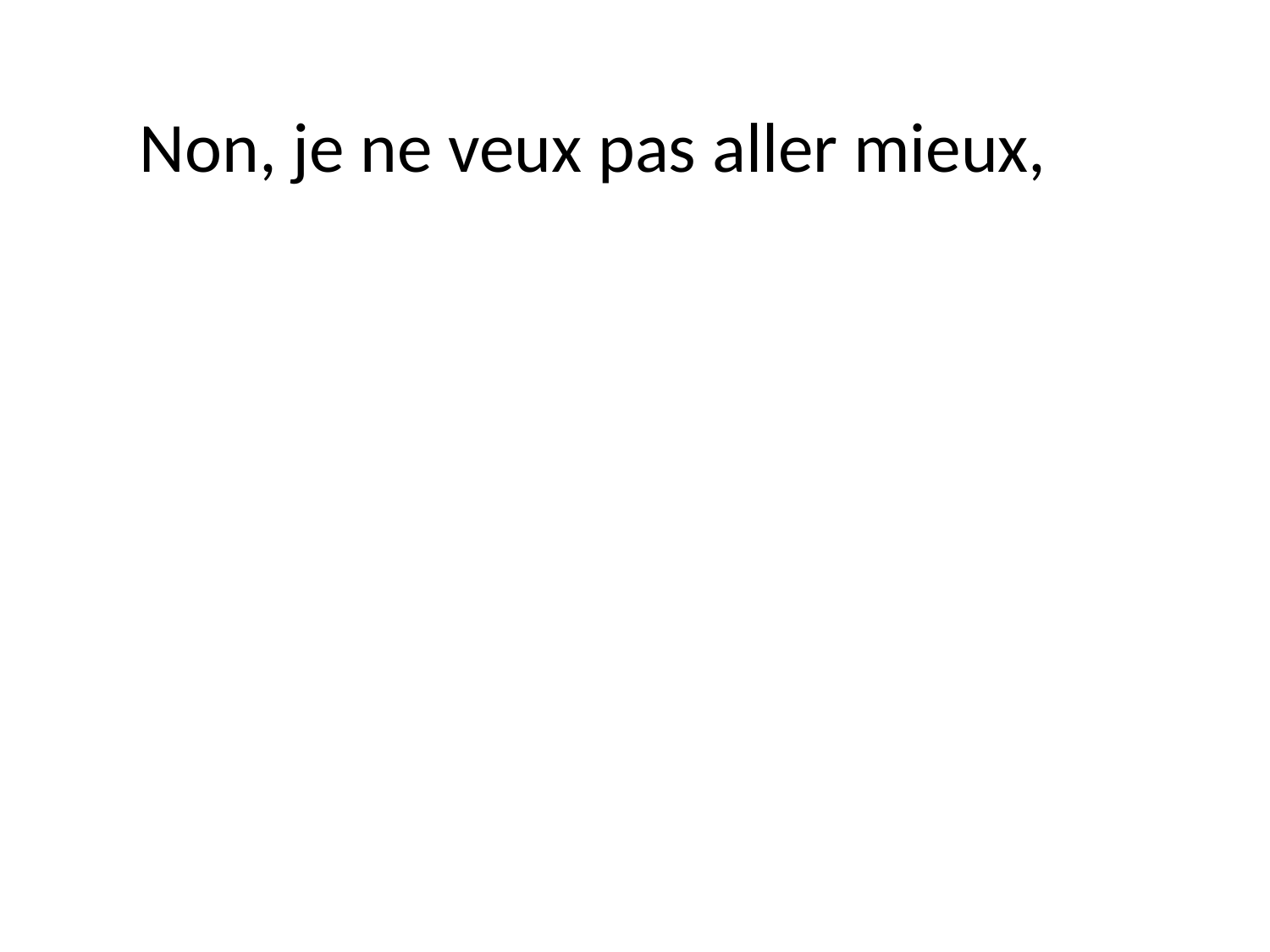

Non, je ne veux pas aller mieux,